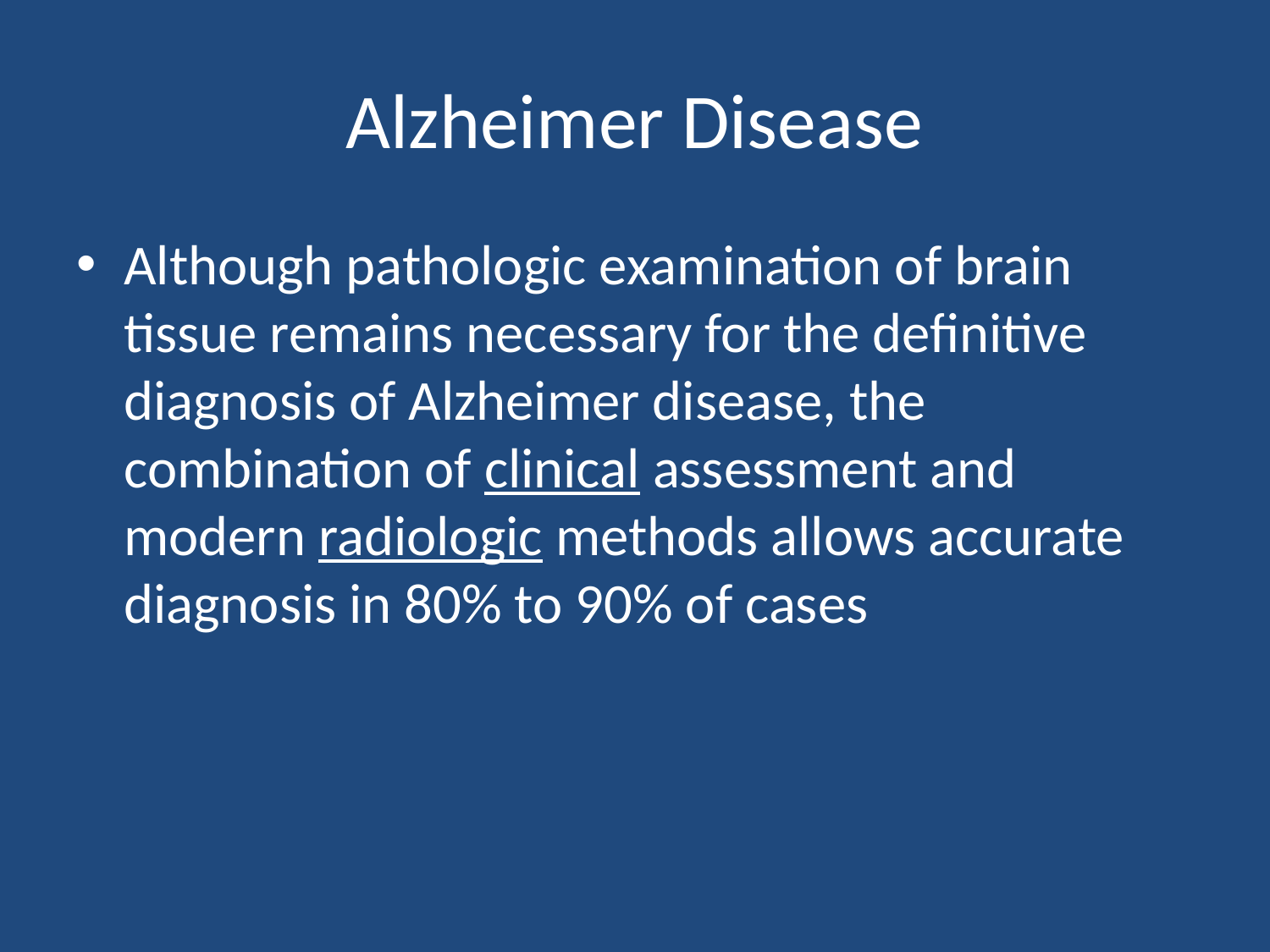

# Alzheimer Disease
Although pathologic examination of brain tissue remains necessary for the definitive diagnosis of Alzheimer disease, the combination of clinical assessment and modern radiologic methods allows accurate diagnosis in 80% to 90% of cases